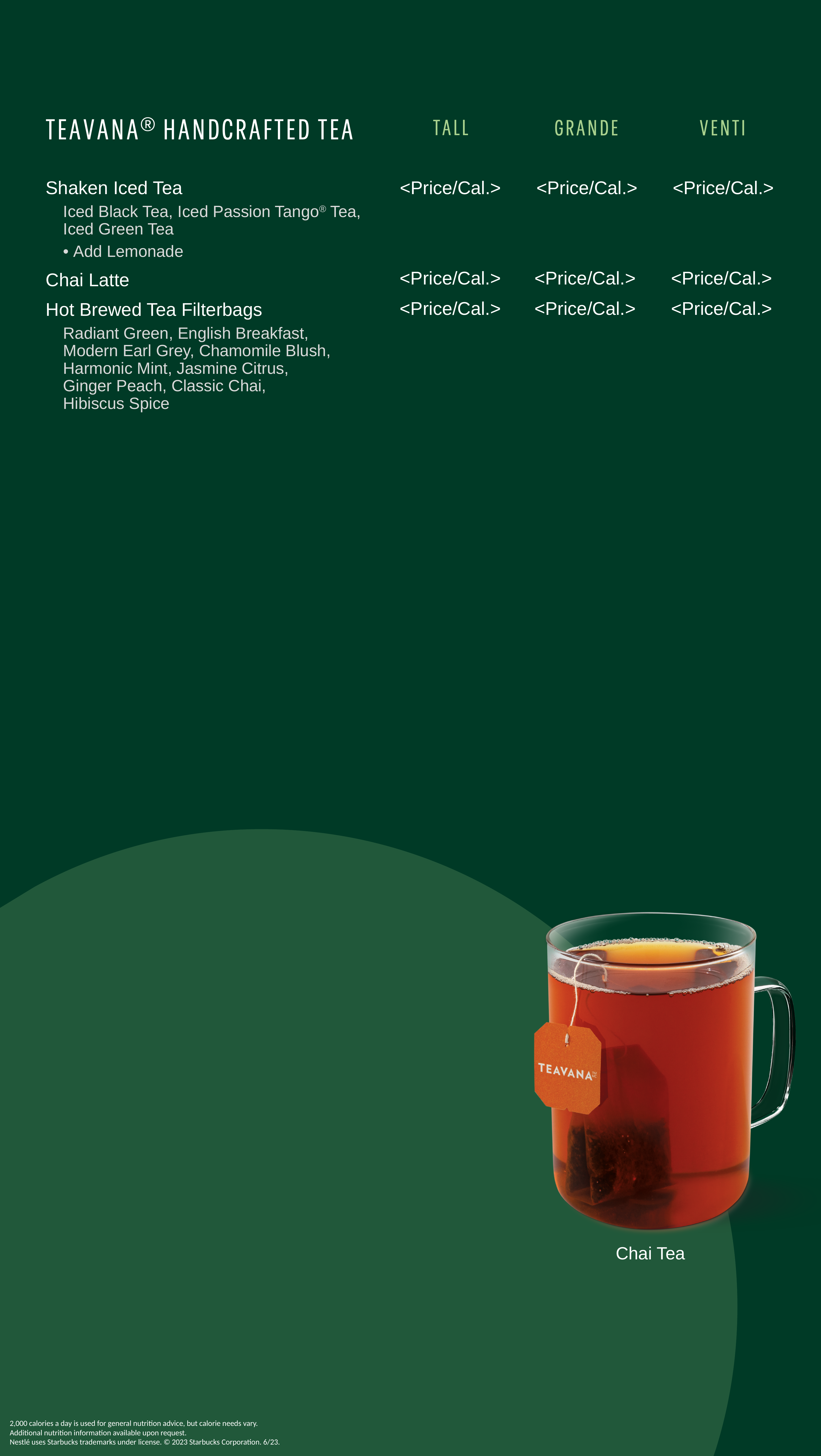

Shaken Iced Tea
Iced Black Tea, Iced Passion Tango® Tea,
Iced Green Tea
• Add Lemonade
Chai Latte
Hot Brewed Tea Filterbags
Radiant Green, English Breakfast,
Modern Earl Grey, Chamomile Blush,
Harmonic Mint, Jasmine Citrus,
Ginger Peach, Classic Chai,
Hibiscus Spice

<Price/Cal.>
<Price/Cal.>
<Price/Cal.>
<Price/Cal.>
<Price/Cal.>
<Price/Cal.>
<Price/Cal.>
<Price/Cal.>
<Price/Cal.>